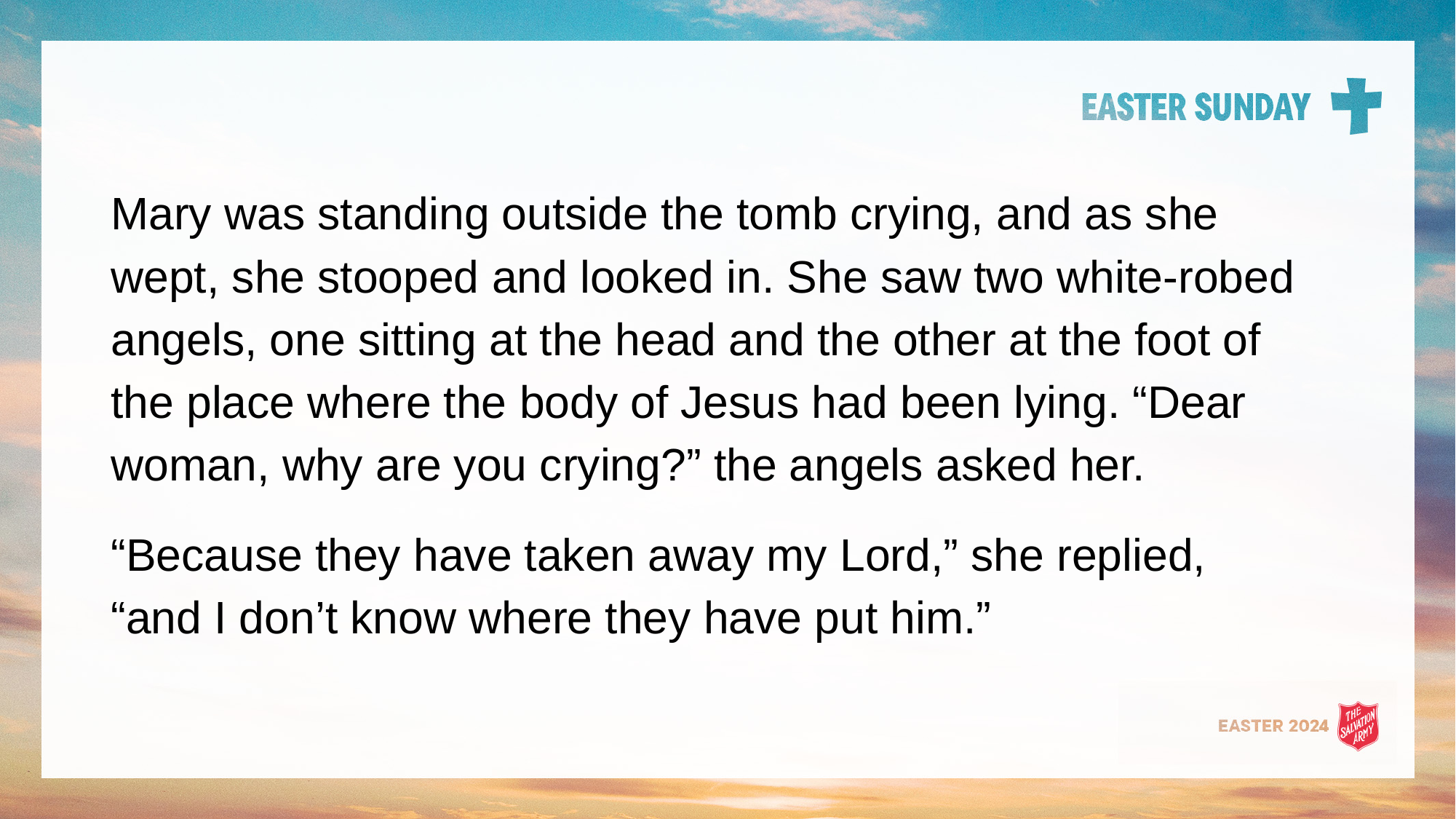

Mary was standing outside the tomb crying, and as she wept, she stooped and looked in. She saw two white-robed angels, one sitting at the head and the other at the foot of the place where the body of Jesus had been lying. “Dear woman, why are you crying?” the angels asked her.
“Because they have taken away my Lord,” she replied, “and I don’t know where they have put him.”